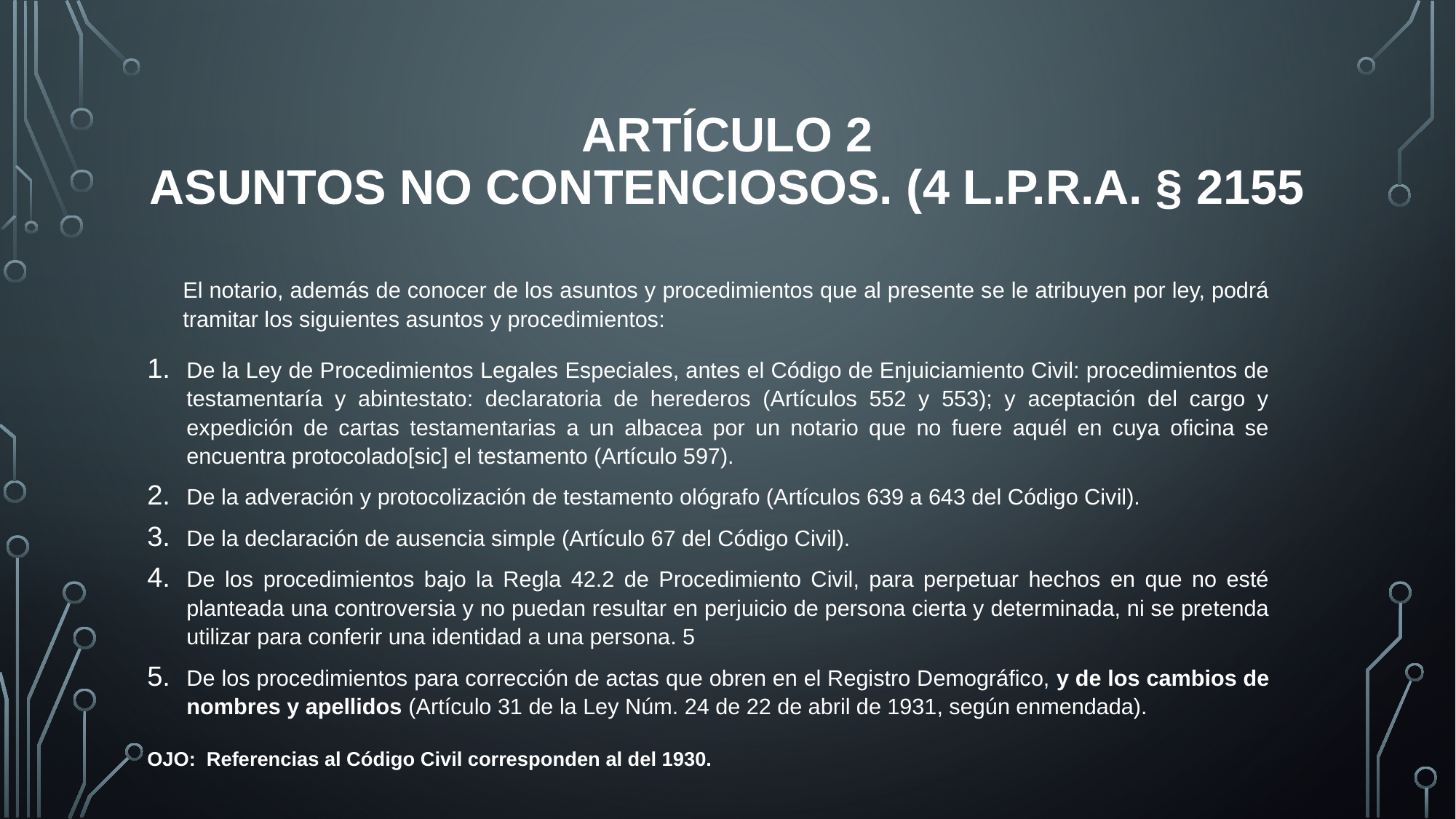

# Artículo 2 Asuntos No Contenciosos. (4 L.P.R.A. § 2155
El notario, además de conocer de los asuntos y procedimientos que al presente se le atribuyen por ley, podrá tramitar los siguientes asuntos y procedimientos:
De la Ley de Procedimientos Legales Especiales, antes el Código de Enjuiciamiento Civil: procedimientos de testamentaría y abintestato: declaratoria de herederos (Artículos 552 y 553); y aceptación del cargo y expedición de cartas testamentarias a un albacea por un notario que no fuere aquél en cuya oficina se encuentra protocolado[sic] el testamento (Artículo 597).
De la adveración y protocolización de testamento ológrafo (Artículos 639 a 643 del Código Civil).
De la declaración de ausencia simple (Artículo 67 del Código Civil).
De los procedimientos bajo la Regla 42.2 de Procedimiento Civil, para perpetuar hechos en que no esté planteada una controversia y no puedan resultar en perjuicio de persona cierta y determinada, ni se pretenda utilizar para conferir una identidad a una persona. 5
De los procedimientos para corrección de actas que obren en el Registro Demográfico, y de los cambios de nombres y apellidos (Artículo 31 de la Ley Núm. 24 de 22 de abril de 1931, según enmendada).
OJO:  Referencias al Código Civil corresponden al del 1930.